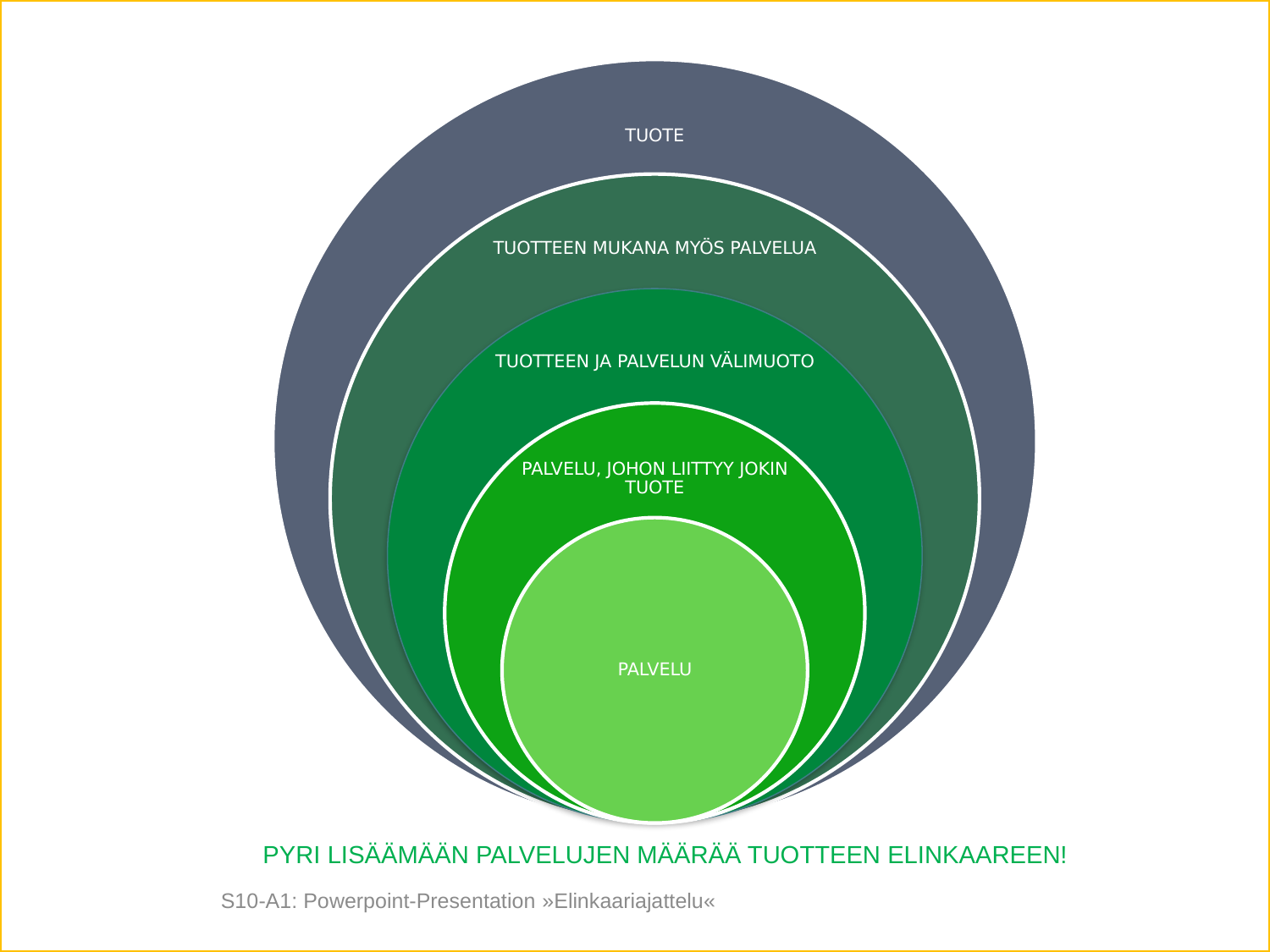

TUOTE
TUOTTEEN MUKANA MYÖS PALVELUA
TUOTTEEN JA PALVELUN VÄLIMUOTO
PALVELU, JOHON LIITTYY JOKIN TUOTE
PALVELU
PYRI LISÄÄMÄÄN PALVELUJEN MÄÄRÄÄ TUOTTEEN ELINKAAREEN!
S10-A1: Powerpoint-Presentation »Elinkaariajattelu«